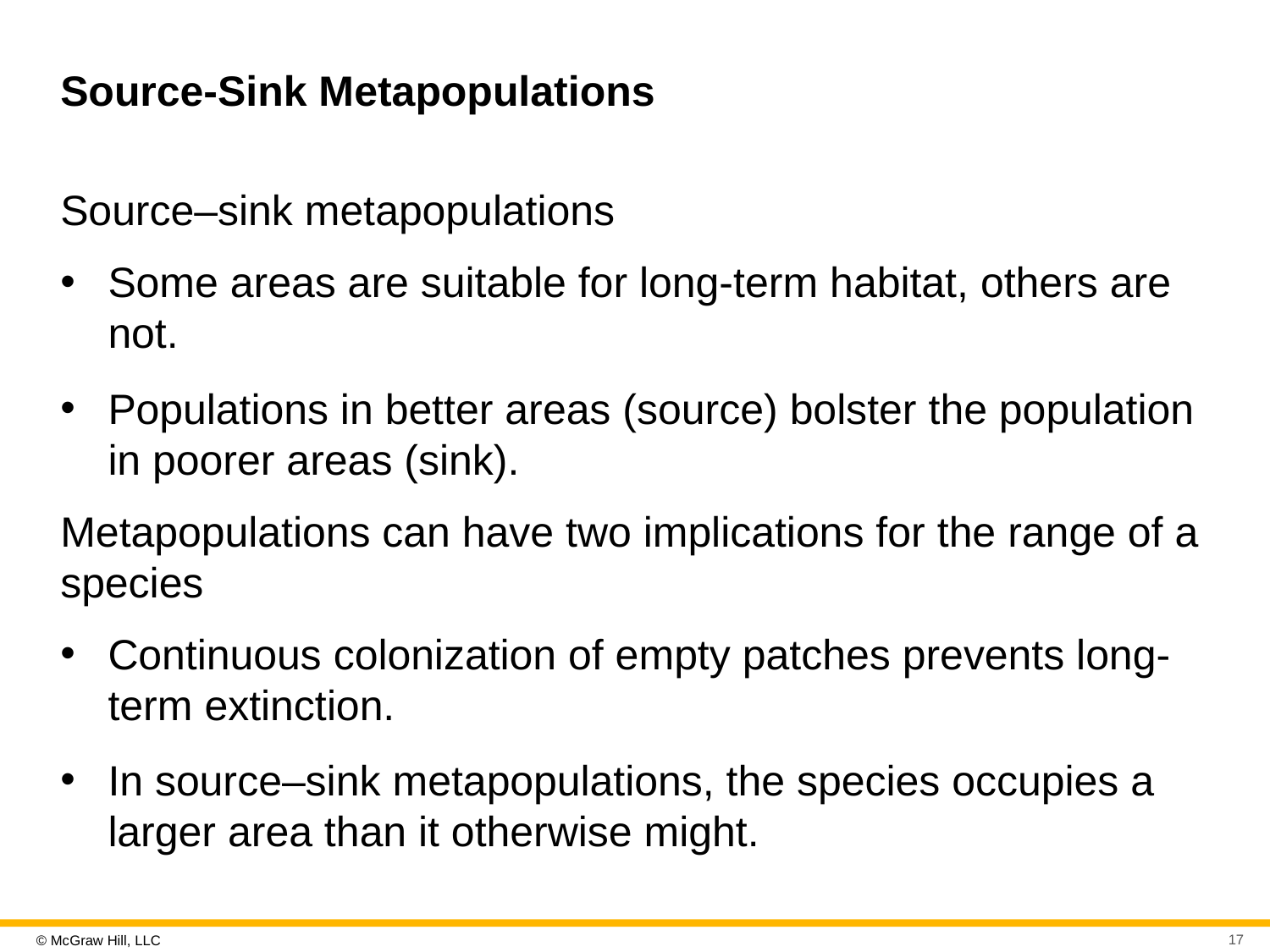

# Source-Sink Metapopulations
Source–sink metapopulations
Some areas are suitable for long-term habitat, others are not.
Populations in better areas (source) bolster the population in poorer areas (sink).
Metapopulations can have two implications for the range of a species
Continuous colonization of empty patches prevents long-term extinction.
In source–sink metapopulations, the species occupies a larger area than it otherwise might.
17